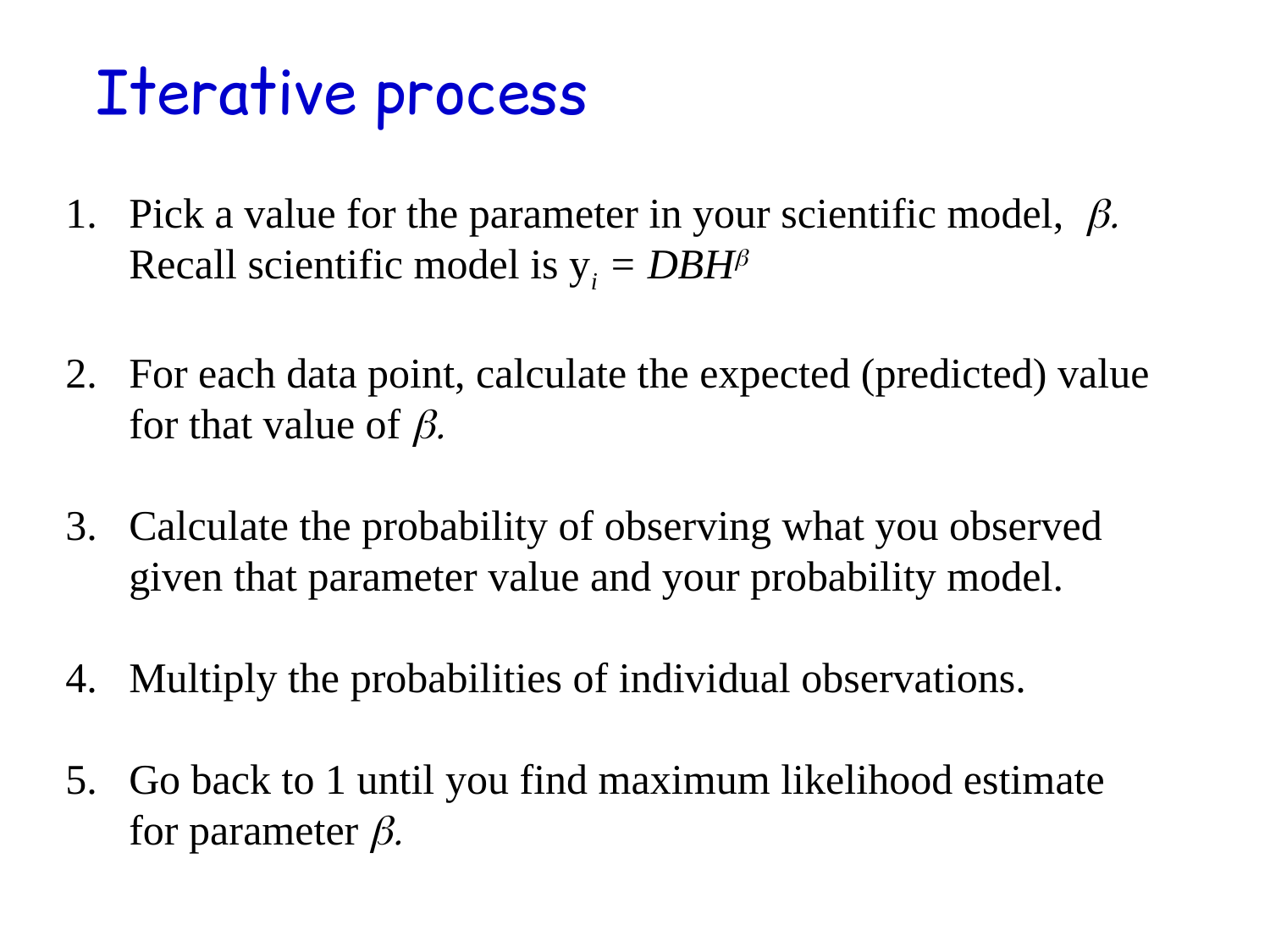

# Iterative process
Pick a value for the parameter in your scientific model,  β. Recall scientific model is yi = DBHβ

For each data point, calculate the expected (predicted) value for that value of β.

Calculate the probability of observing what you observed given that parameter value and your probability model.

Multiply the probabilities of individual observations.

Go back to 1 until you find maximum likelihood estimate for parameter β.